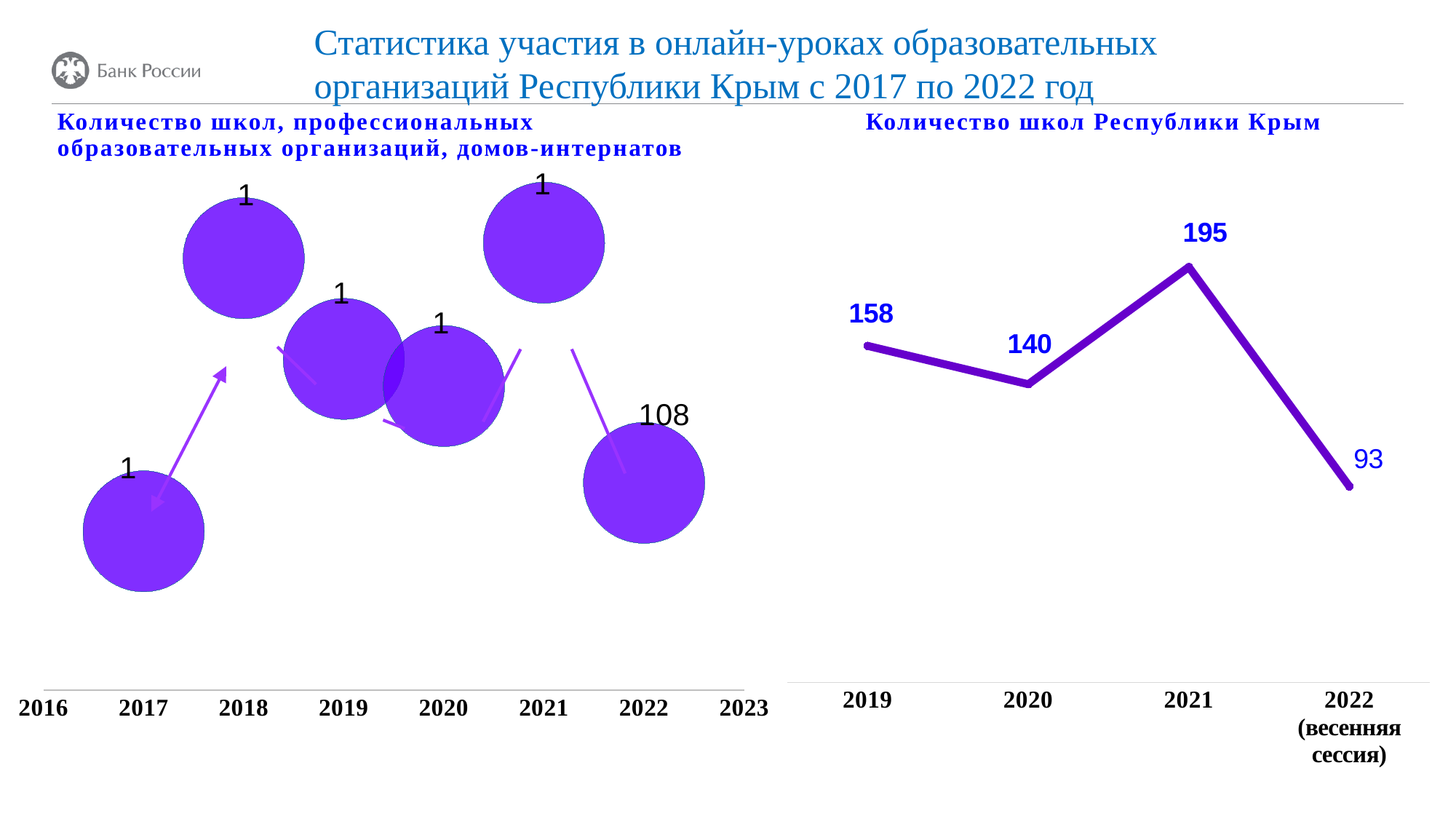

Статистика участия в онлайн-уроках образовательных организаций Республики Крым с 2017 по 2022 год
Количество школ, профессиональных образовательных организаций, домов-интернатов
Количество школ Республики Крым

### Chart

| Category |  |
|---|---|
| 2019 | 158.0 |
| 2020 | 140.0 |
| 2021 | 195.0 |
| 2022
(весенняя сессия) | 92.0 |

### Chart

| Category | Количество школ, профессиональных образовательных организаций, домов-интернатов |
|---|---|